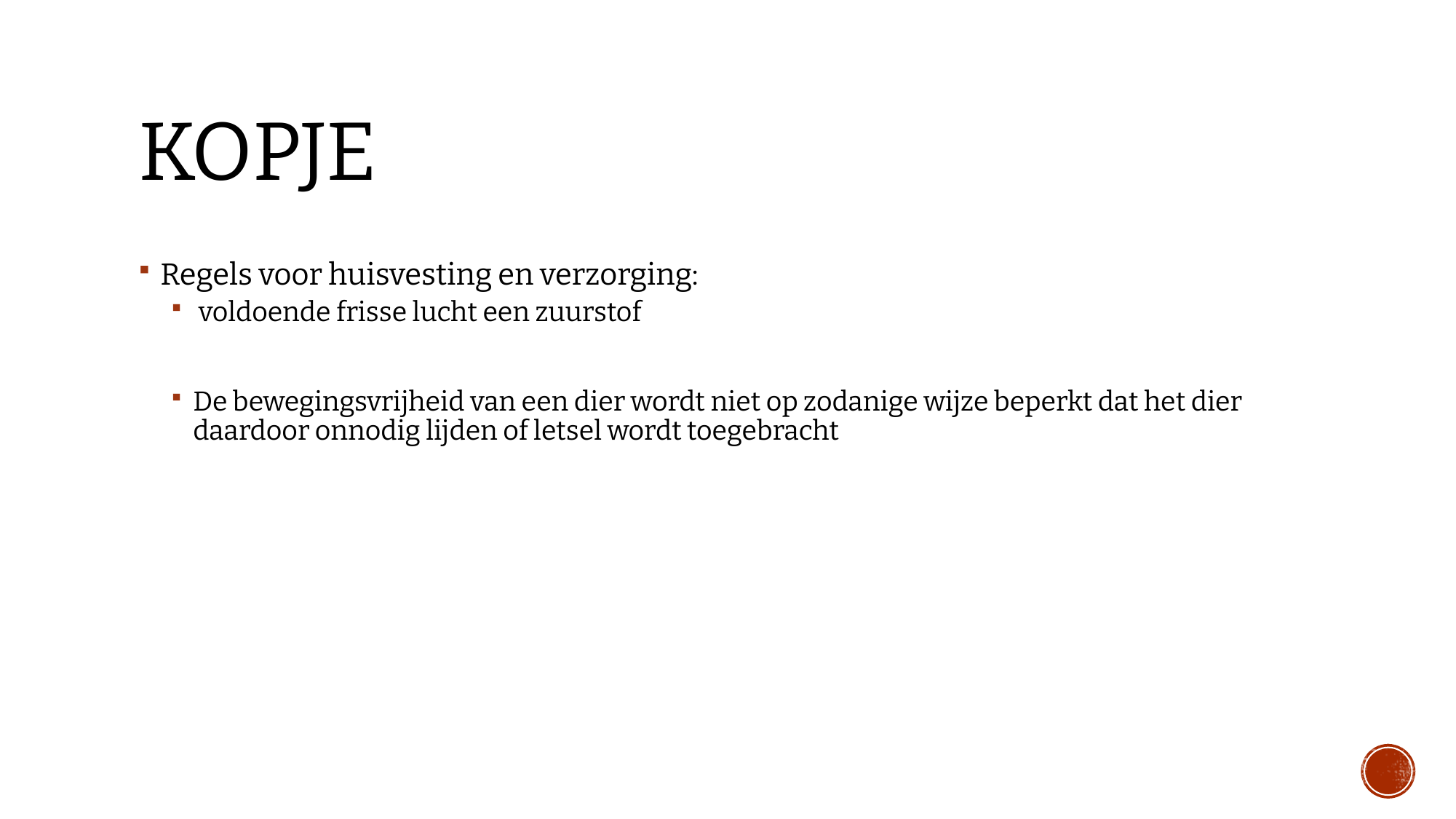

# Kopje
Regels voor huisvesting en verzorging:
 voldoende frisse lucht een zuurstof

De bewegingsvrijheid van een dier wordt niet op zodanige wijze beperkt dat het dier daardoor onnodig lijden of letsel wordt toegebracht